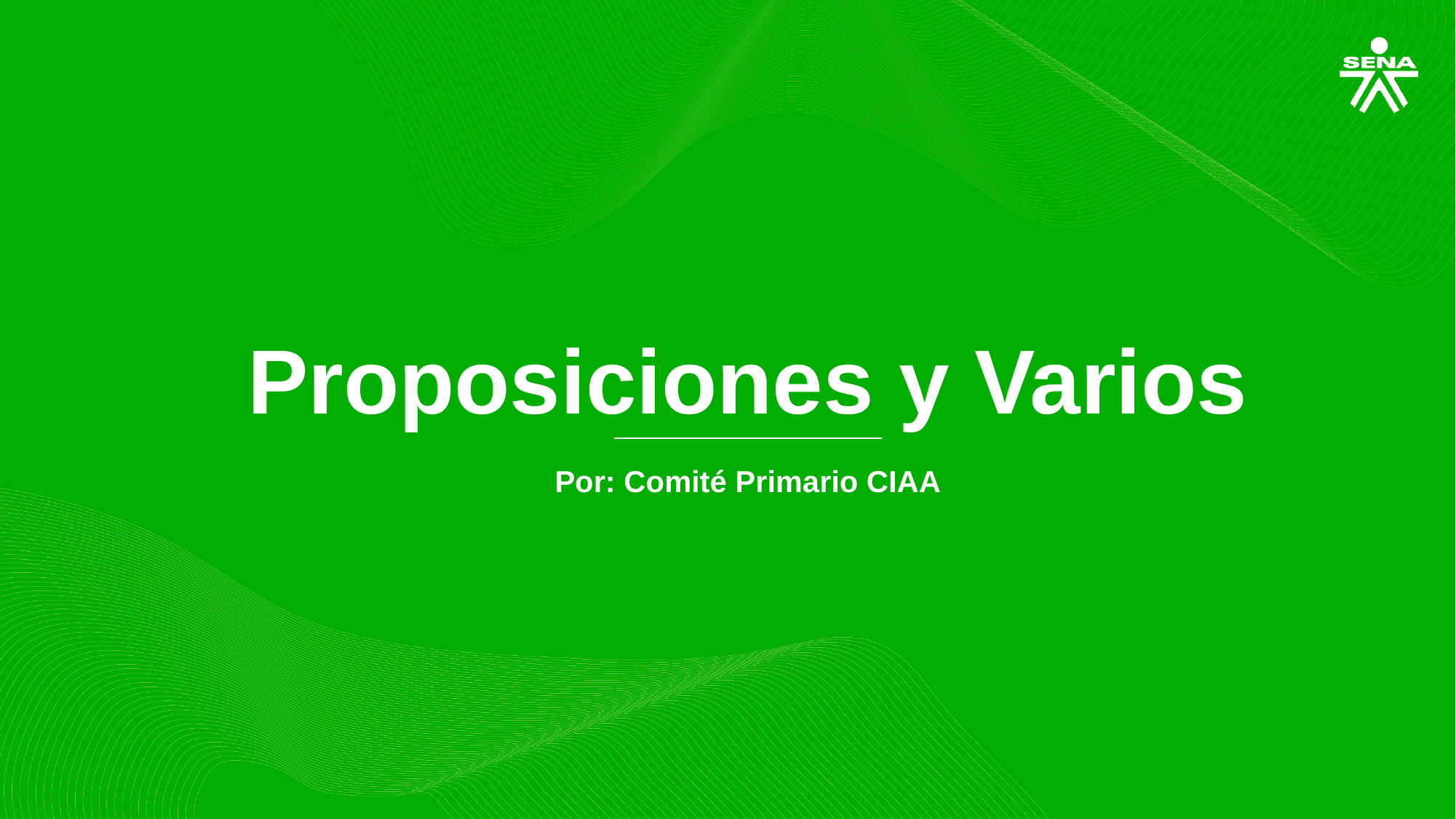

Proposiciones y Varios
Por: Comité Primario CIAA